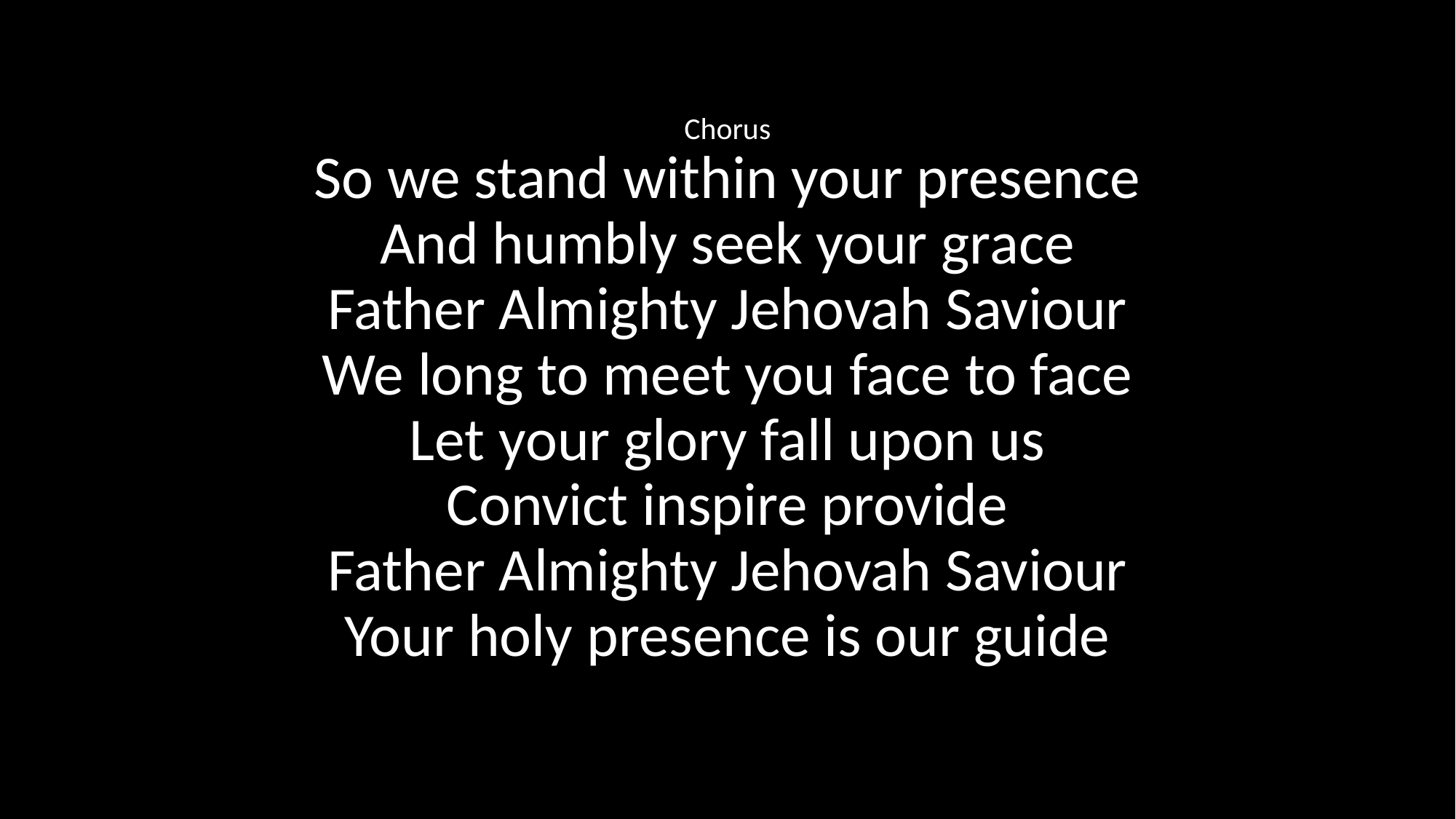

Chorus
So we stand within your presence
And humbly seek your grace
Father Almighty Jehovah Saviour
We long to meet you face to face
Let your glory fall upon us
Convict inspire provide
Father Almighty Jehovah Saviour
Your holy presence is our guide